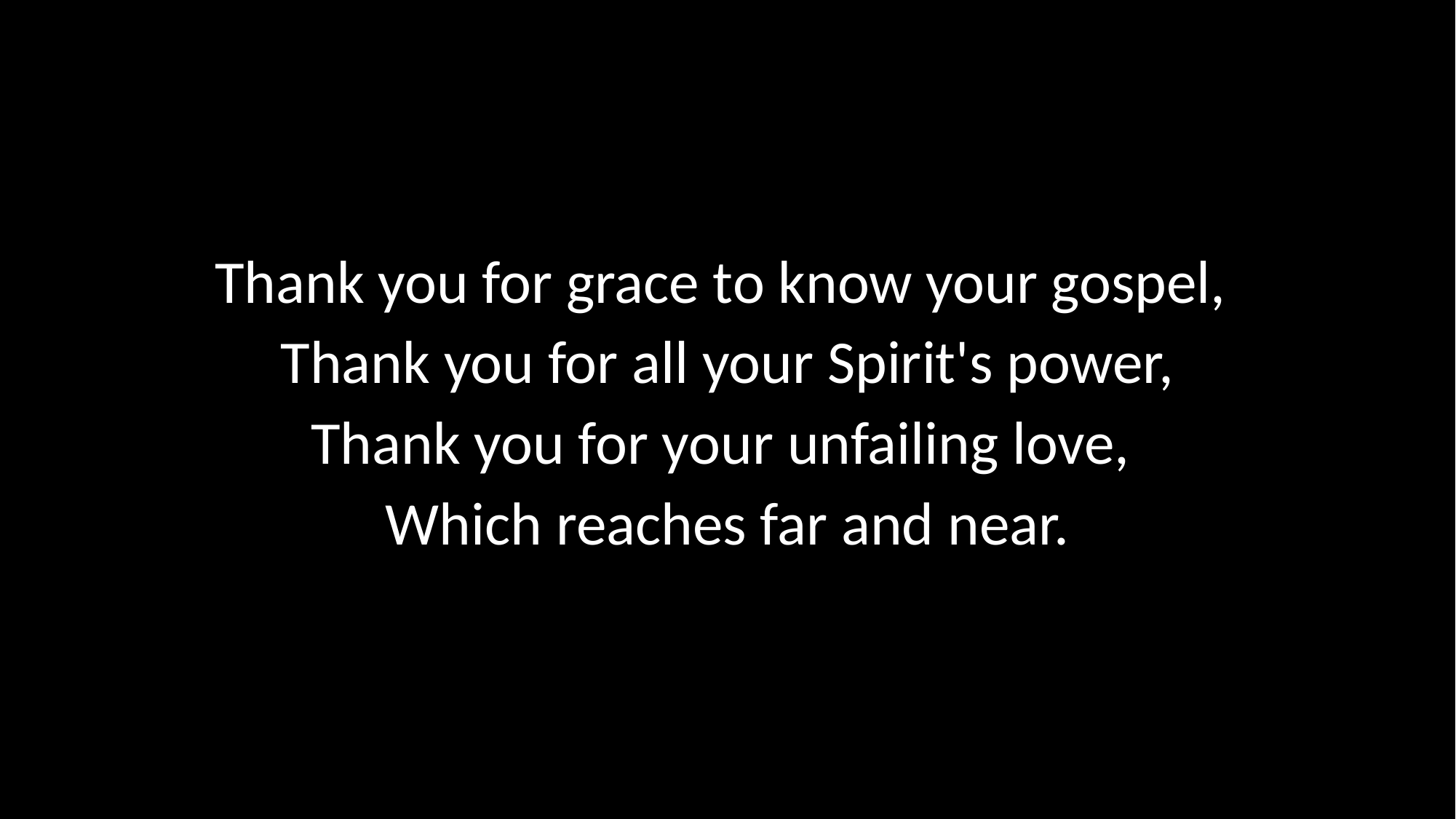

Thank you for grace to know your gospel,
Thank you for all your Spirit's power,
Thank you for your unfailing love,
Which reaches far and near.